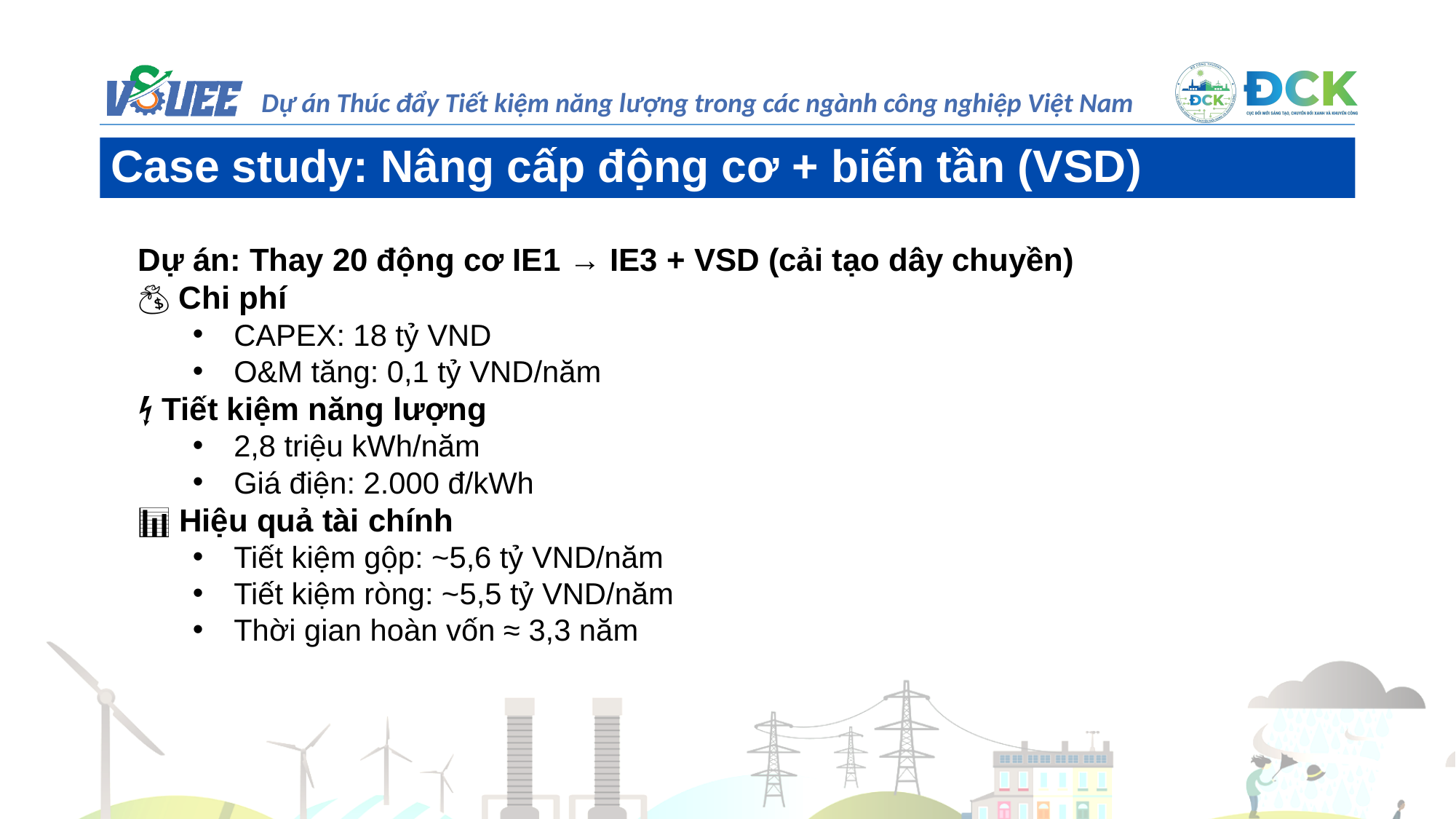

Case study: Nâng cấp động cơ + biến tần (VSD)
Dự án: Thay 20 động cơ IE1 → IE3 + VSD (cải tạo dây chuyền)
💰 Chi phí
CAPEX: 18 tỷ VND
O&M tăng: 0,1 tỷ VND/năm
⚡ Tiết kiệm năng lượng
2,8 triệu kWh/năm
Giá điện: 2.000 đ/kWh
📊 Hiệu quả tài chính
Tiết kiệm gộp: ~5,6 tỷ VND/năm
Tiết kiệm ròng: ~5,5 tỷ VND/năm
Thời gian hoàn vốn ≈ 3,3 năm